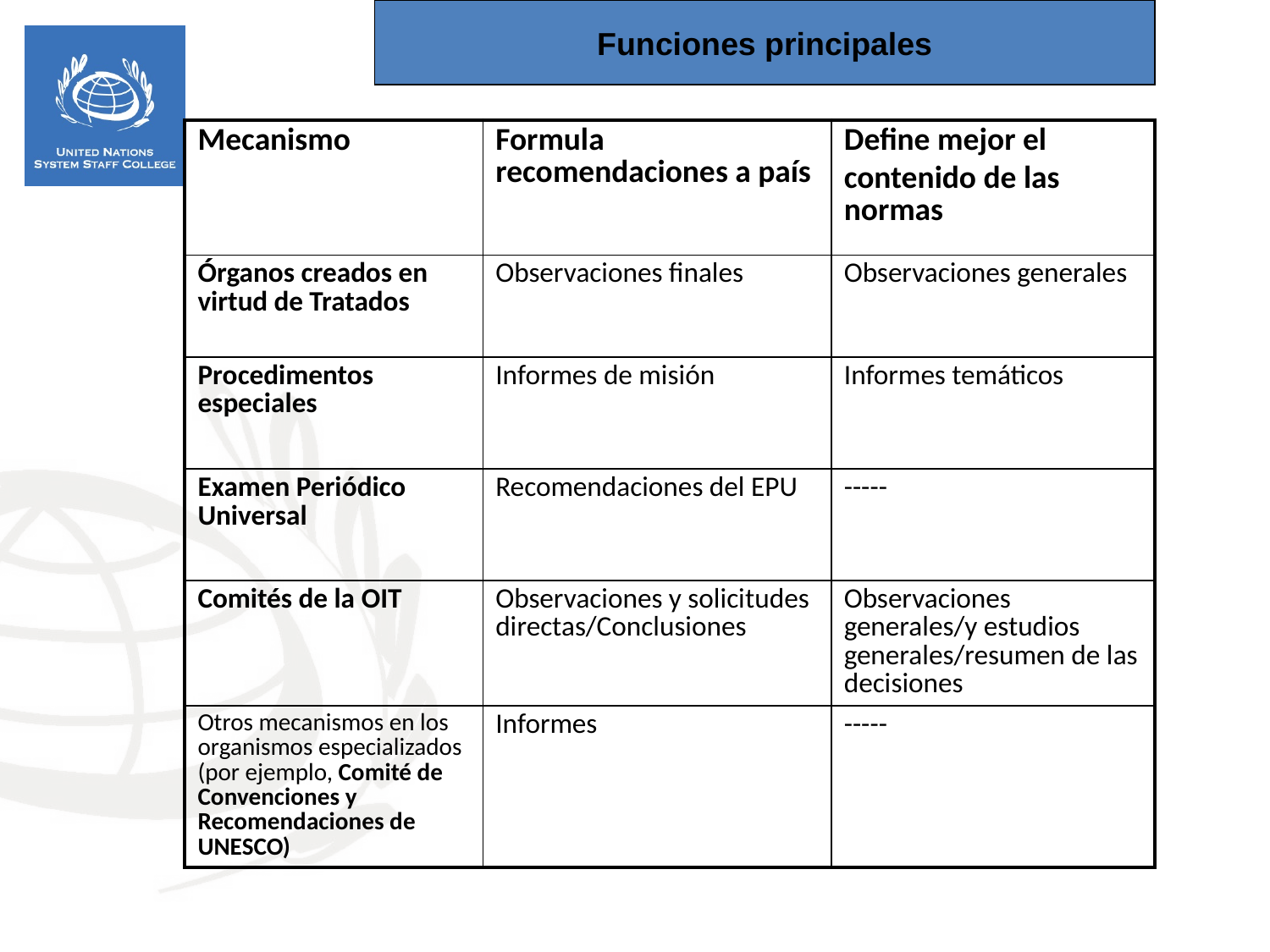

Funciones principales
| Mecanismo | Formula recomendaciones a país | Define mejor el contenido de las normas |
| --- | --- | --- |
| Órganos creados en virtud de Tratados | Observaciones finales | Observaciones generales |
| Procedimentos especiales | Informes de misión | Informes temáticos |
| Examen Periódico Universal | Recomendaciones del EPU | ----- |
| Comités de la OIT | Observaciones y solicitudes directas/Conclusiones | Observaciones generales/y estudios generales/resumen de las decisiones |
| Otros mecanismos en los organismos especializados (por ejemplo, Comité de Convenciones y Recomendaciones de UNESCO) | Informes | ----- |